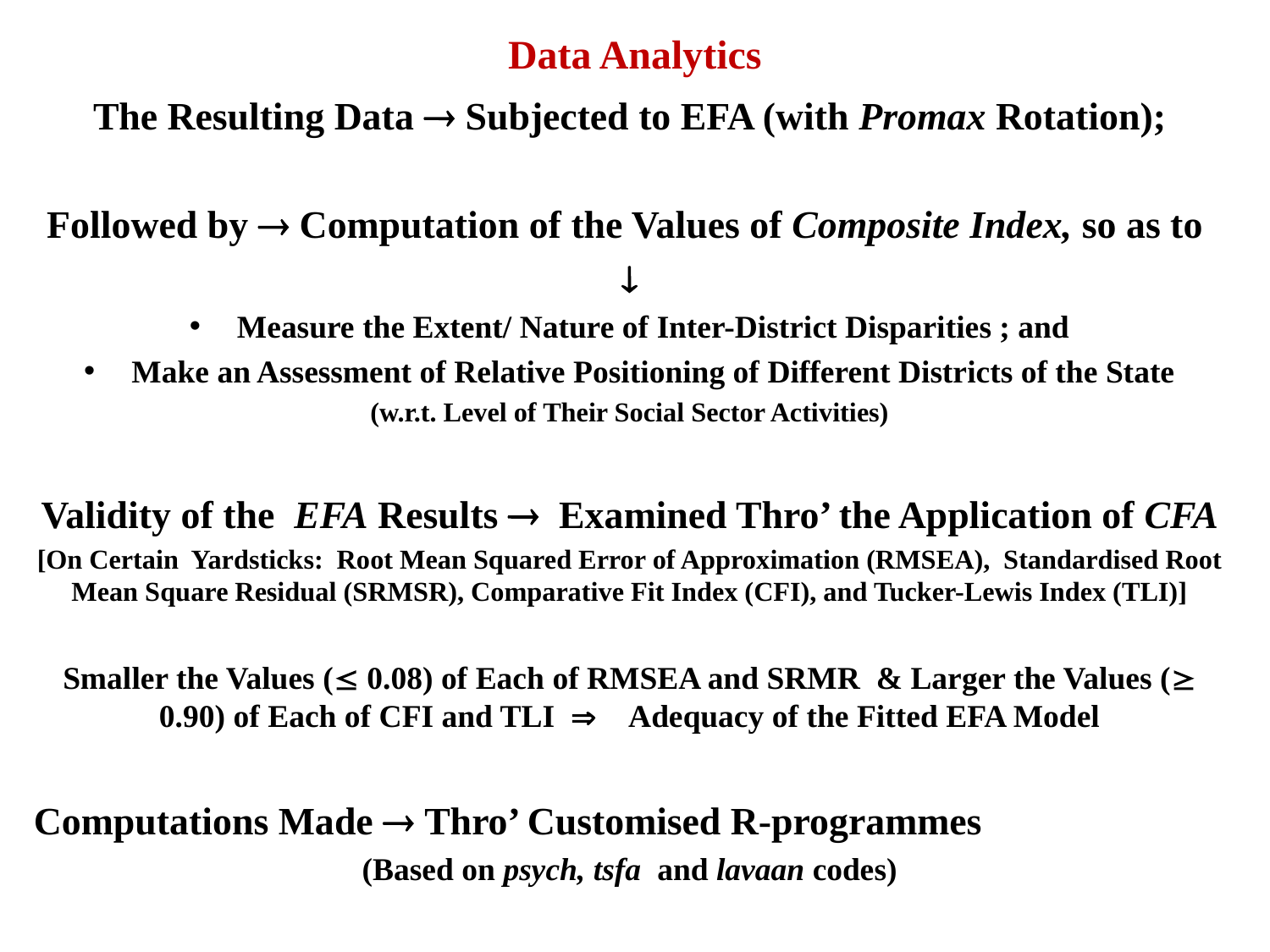

# Data Analytics
The Resulting Data → Subjected to EFA (with Promax Rotation);

Followed by → Computation of the Values of Composite Index, so as to
↓
Measure the Extent/ Nature of Inter-District Disparities ; and
Make an Assessment of Relative Positioning of Different Districts of the State
(w.r.t. Level of Their Social Sector Activities)

Validity of the  EFA Results →  Examined Thro’ the Application of CFA
[On Certain  Yardsticks:  Root Mean Squared Error of Approximation (RMSEA),  Standardised Root Mean Square Residual (SRMSR), Comparative Fit Index (CFI), and Tucker-Lewis Index (TLI)]

Smaller the Values (≤ 0.08) of Each of RMSEA and SRMR  & Larger the Values (≥ 0.90) of Each of CFI and TLI  ⇒    Adequacy of the Fitted EFA Model

Computations Made → Thro’ Customised R-programmes
(Based on psych, tsfa  and lavaan codes)